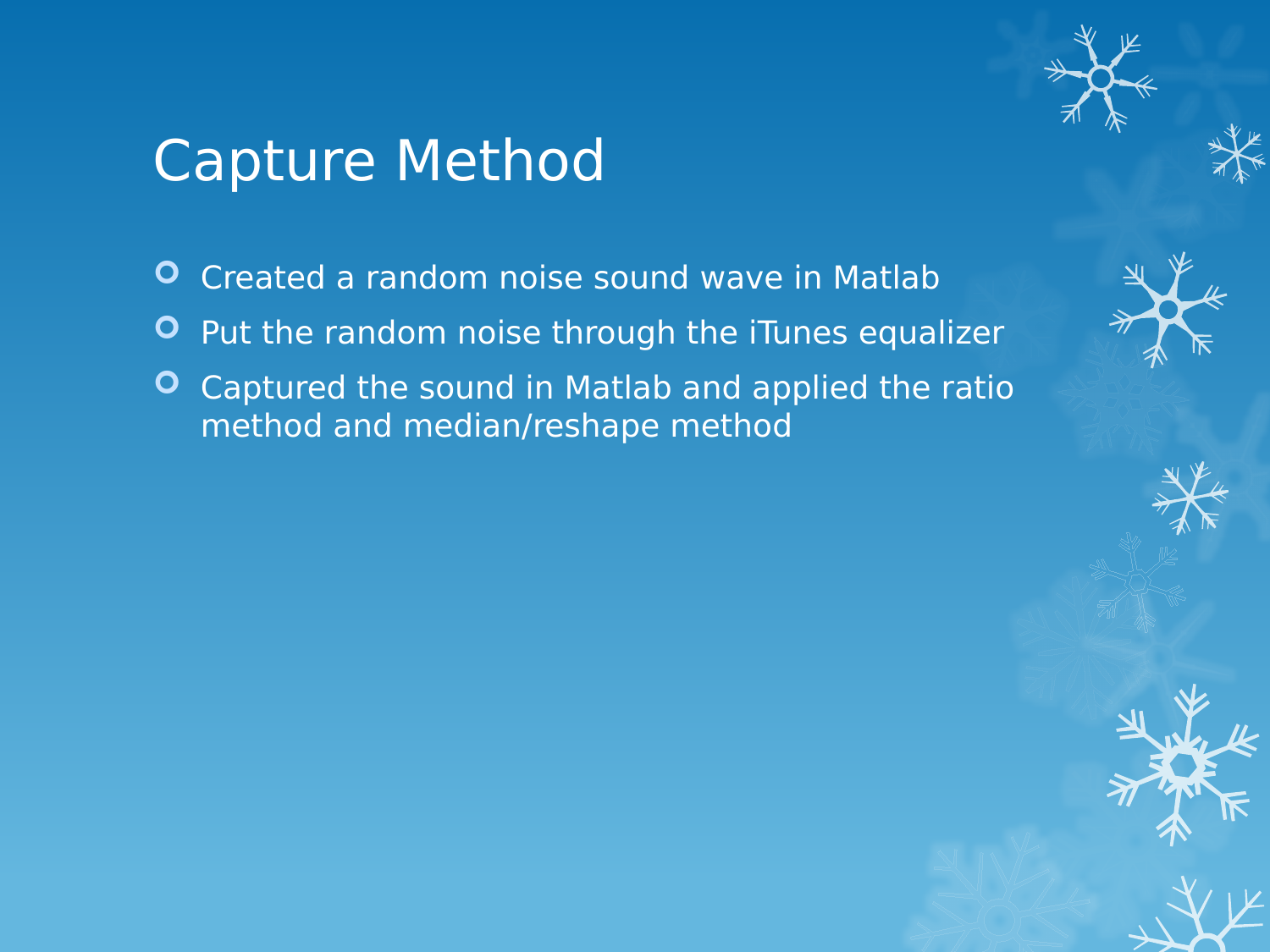

# Capture Method
Created a random noise sound wave in Matlab
Put the random noise through the iTunes equalizer
Captured the sound in Matlab and applied the ratio method and median/reshape method